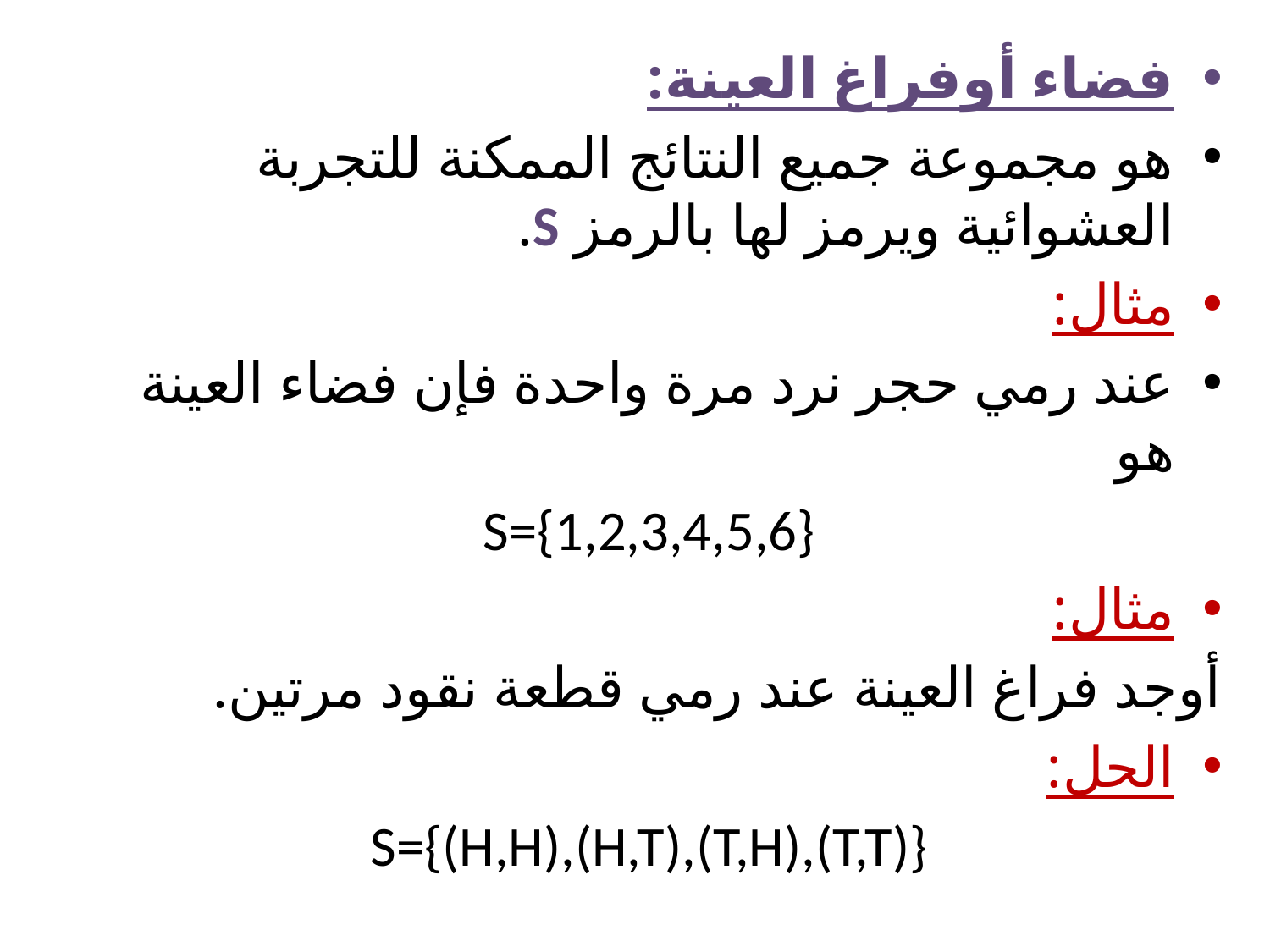

فضاء أوفراغ العينة:
هو مجموعة جميع النتائج الممكنة للتجربة العشوائية ويرمز لها بالرمز S.
مثال:
عند رمي حجر نرد مرة واحدة فإن فضاء العينة هو
S={1,2,3,4,5,6}
مثال:
أوجد فراغ العينة عند رمي قطعة نقود مرتين.
الحل:
S={(H,H),(H,T),(T,H),(T,T)}